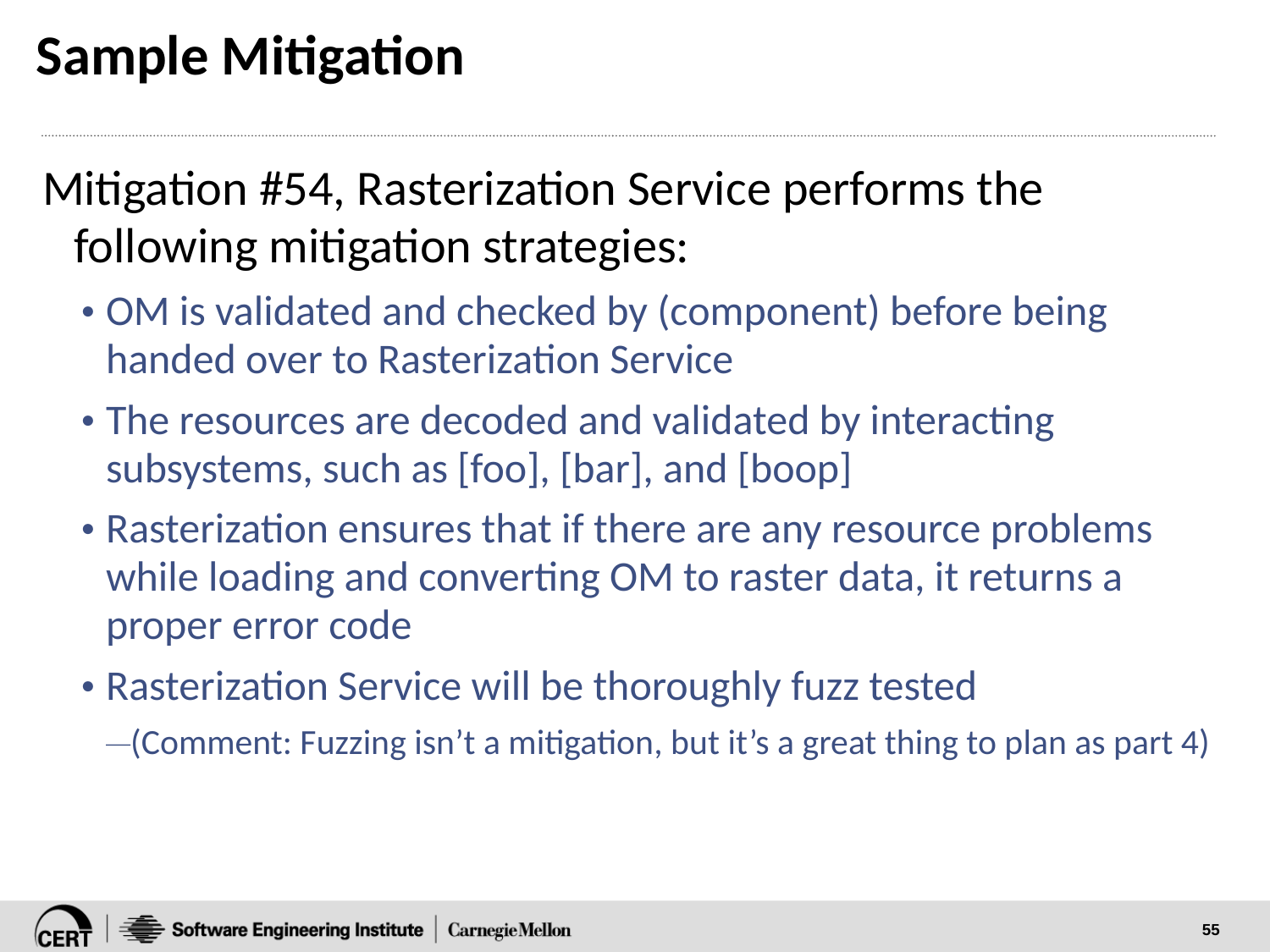

# Sample Mitigation
Mitigation #54, Rasterization Service performs the following mitigation strategies:
OM is validated and checked by (component) before being handed over to Rasterization Service
The resources are decoded and validated by interacting subsystems, such as [foo], [bar], and [boop]
Rasterization ensures that if there are any resource problems while loading and converting OM to raster data, it returns a proper error code
Rasterization Service will be thoroughly fuzz tested
(Comment: Fuzzing isn’t a mitigation, but it’s a great thing to plan as part 4)